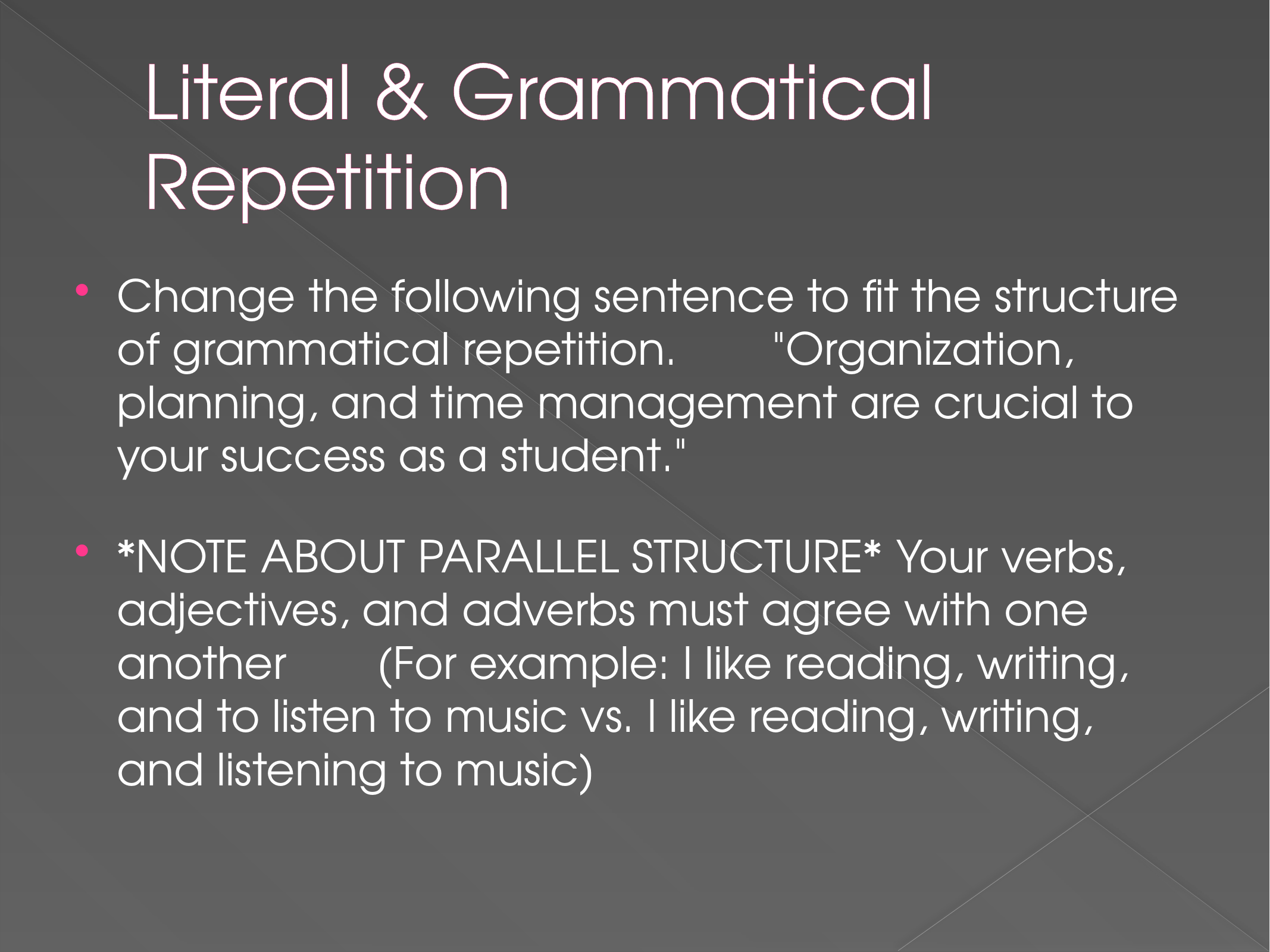

# Literal & Grammatical  Repetition
Change the following sentence to fit the structure of grammatical repetition. 						    "Organization, planning, and time management are crucial to your success as a student."
*NOTE ABOUT PARALLEL STRUCTURE*				Your verbs, adjectives, and adverbs must agree with one another 													(For example: I like reading, writing, and to listen to music vs. I like reading, writing, and listening to music)